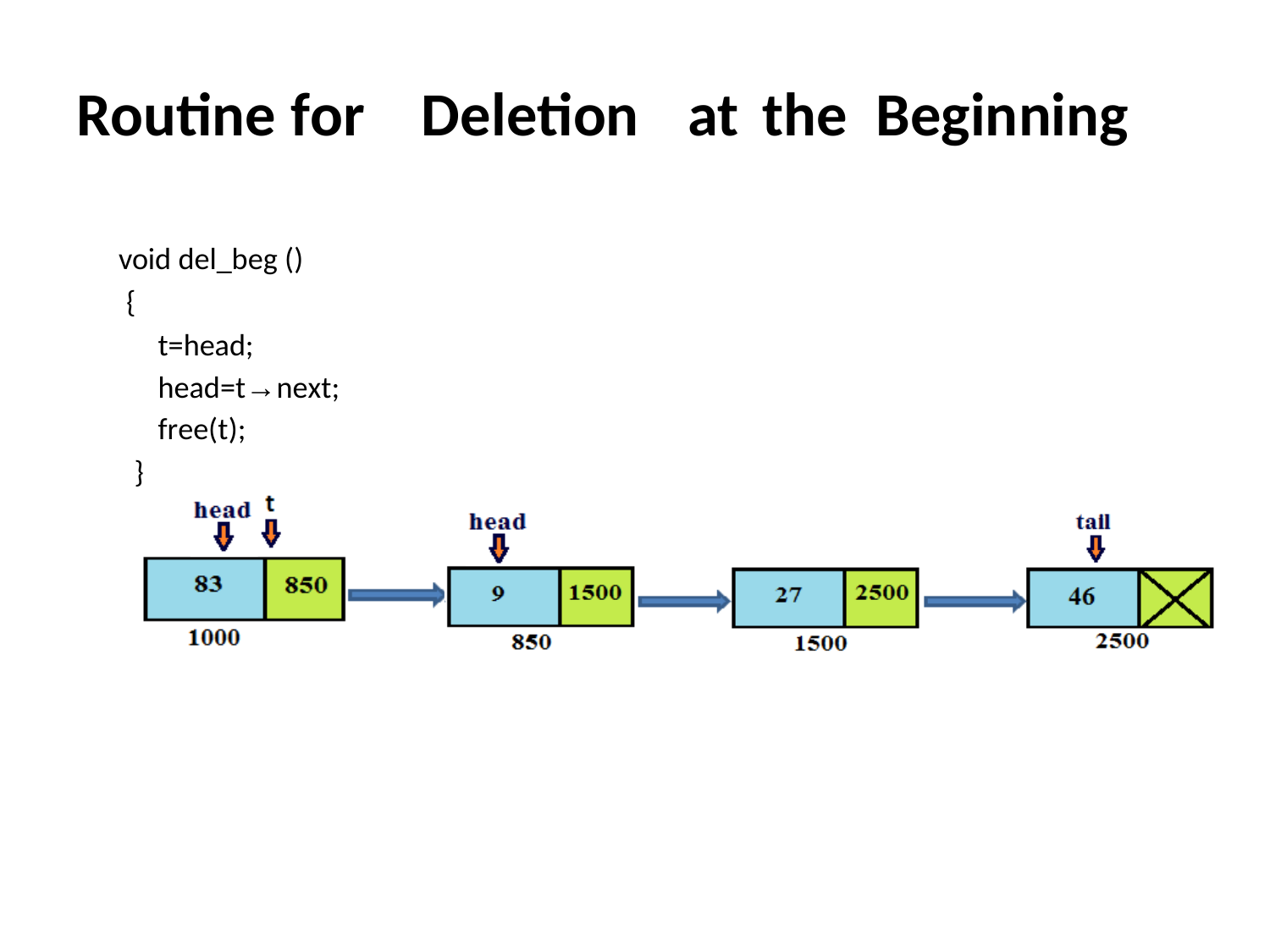

Routine for
Deletion
at
the
Beginning
void del_beg ()
{
t=head;
head=t→next;
free(t);
}